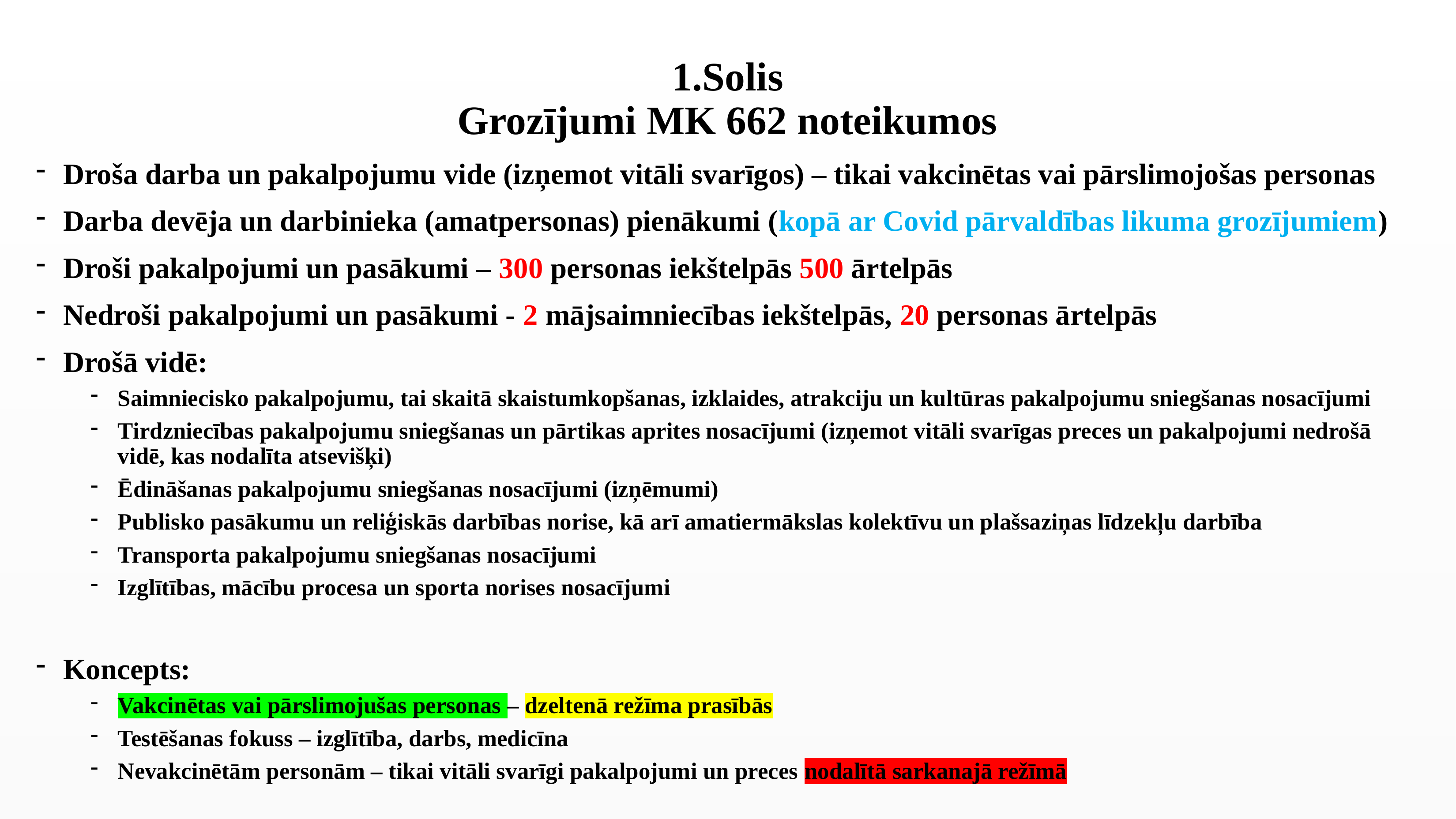

# 1.Solis Grozījumi MK 662 noteikumos
Droša darba un pakalpojumu vide (izņemot vitāli svarīgos) – tikai vakcinētas vai pārslimojošas personas
Darba devēja un darbinieka (amatpersonas) pienākumi (kopā ar Covid pārvaldības likuma grozījumiem)
Droši pakalpojumi un pasākumi – 300 personas iekštelpās 500 ārtelpās
Nedroši pakalpojumi un pasākumi - 2 mājsaimniecības iekštelpās, 20 personas ārtelpās
Drošā vidē:
Saimniecisko pakalpojumu, tai skaitā skaistumkopšanas, izklaides, atrakciju un kultūras pakalpojumu sniegšanas nosacījumi
Tirdzniecības pakalpojumu sniegšanas un pārtikas aprites nosacījumi (izņemot vitāli svarīgas preces un pakalpojumi nedrošā vidē, kas nodalīta atsevišķi)
Ēdināšanas pakalpojumu sniegšanas nosacījumi (izņēmumi)
Publisko pasākumu un reliģiskās darbības norise, kā arī amatiermākslas kolektīvu un plašsaziņas līdzekļu darbība
Transporta pakalpojumu sniegšanas nosacījumi
Izglītības, mācību procesa un sporta norises nosacījumi

Koncepts:
Vakcinētas vai pārslimojušas personas – dzeltenā režīma prasībās
Testēšanas fokuss – izglītība, darbs, medicīna
Nevakcinētām personām – tikai vitāli svarīgi pakalpojumi un preces nodalītā sarkanajā režīmā